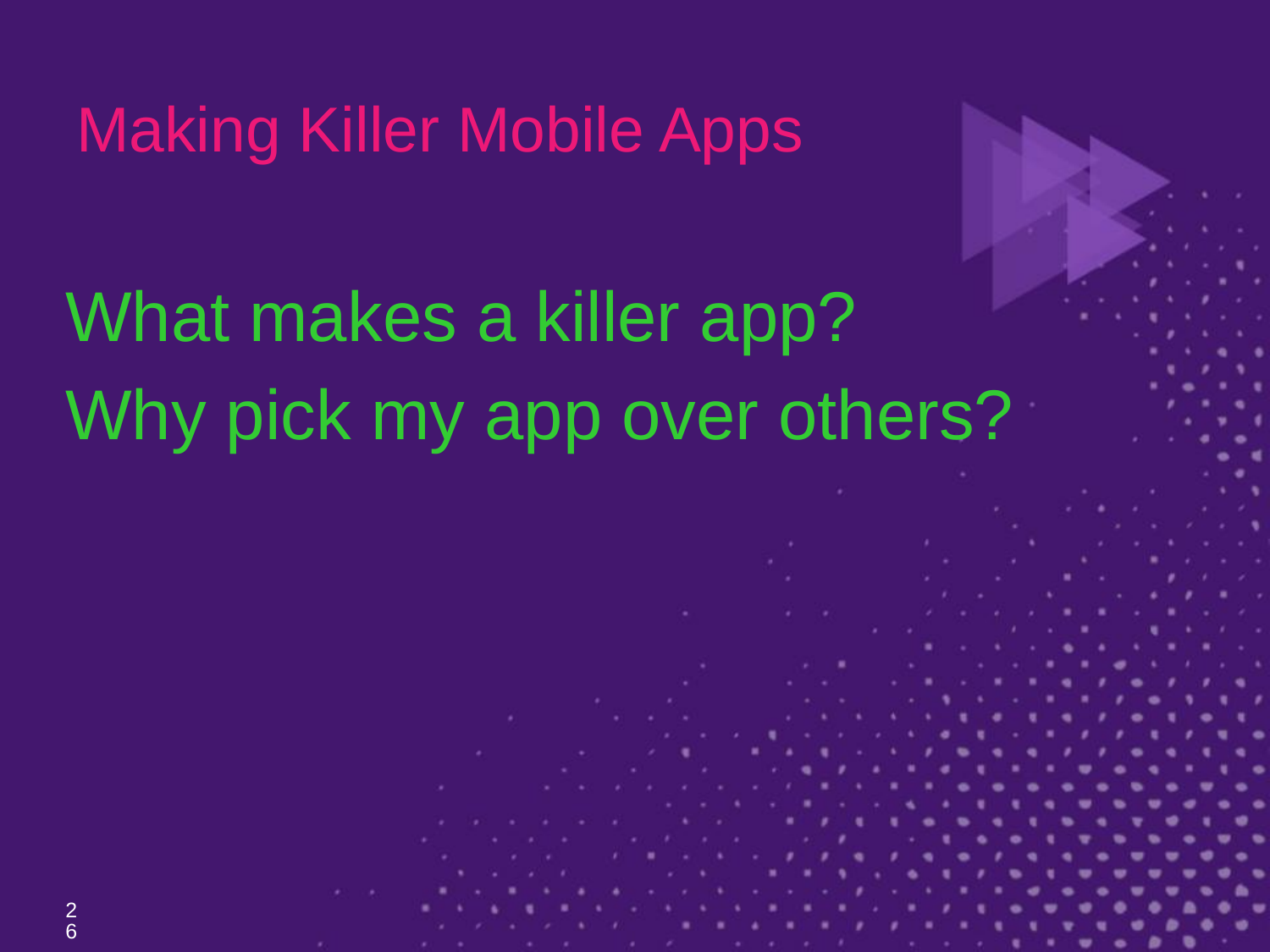

# Making Killer Mobile Apps
What makes a killer app?
Why pick my app over others?

26